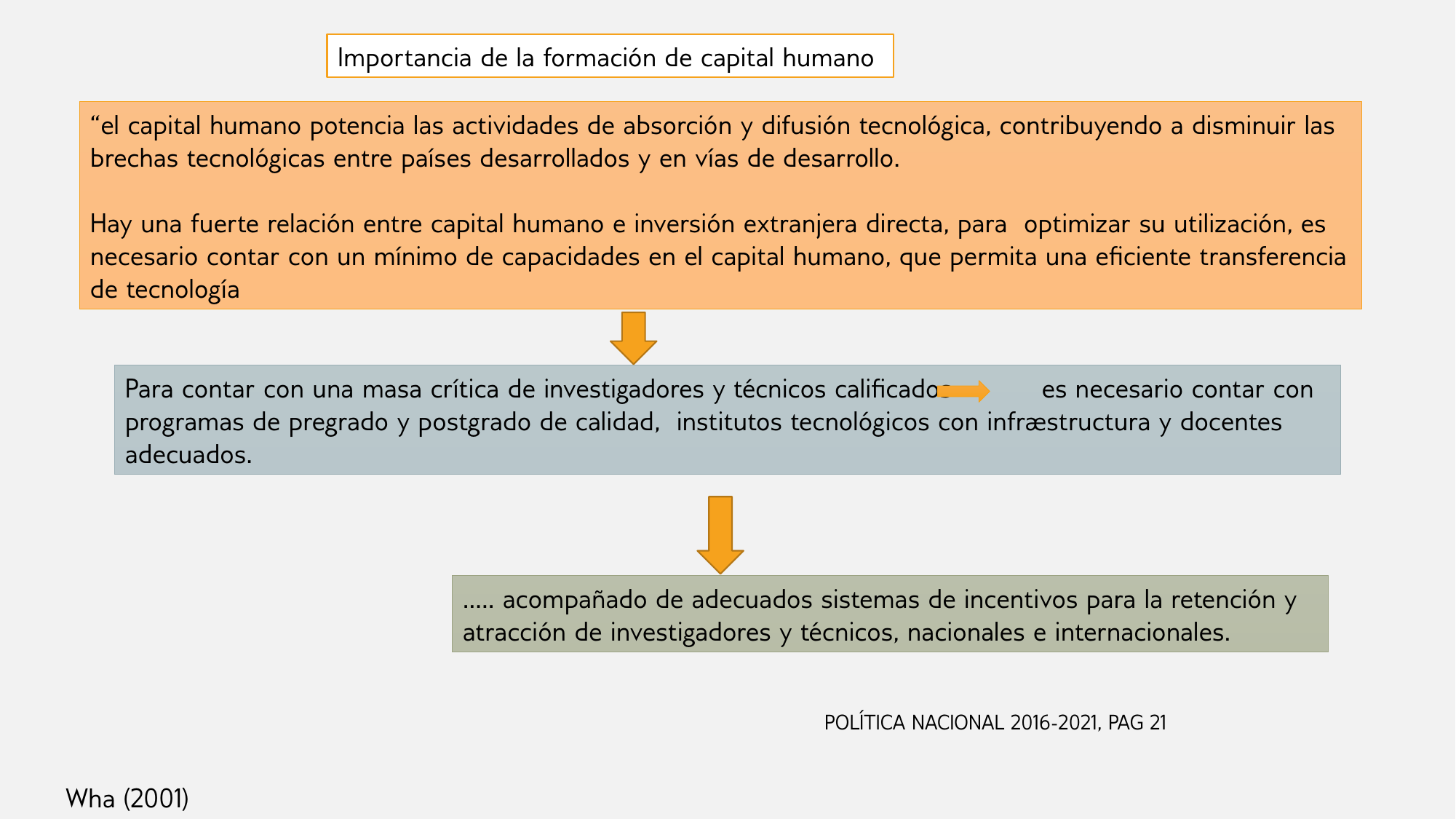

Importancia de la formación de capital humano
“el capital humano potencia las actividades de absorción y difusión tecnológica, contribuyendo a disminuir las brechas tecnológicas entre países desarrollados y en vías de desarrollo.

Hay una fuerte relación entre capital humano e inversión extranjera directa, para  optimizar su utilización, es necesario contar con un mínimo de capacidades en el capital humano, que permita una eficiente transferencia de tecnología

Para contar con una masa crítica de investigadores y técnicos calificados           es necesario contar con programas de pregrado y postgrado de calidad,  institutos tecnológicos con infraestructura y docentes adecuados.

….. acompañado de adecuados sistemas de incentivos para la retención y atracción de investigadores y técnicos, nacionales e internacionales.
POLÍTICA NACIONAL 2016-2021, PAG 21
Wha (2001)